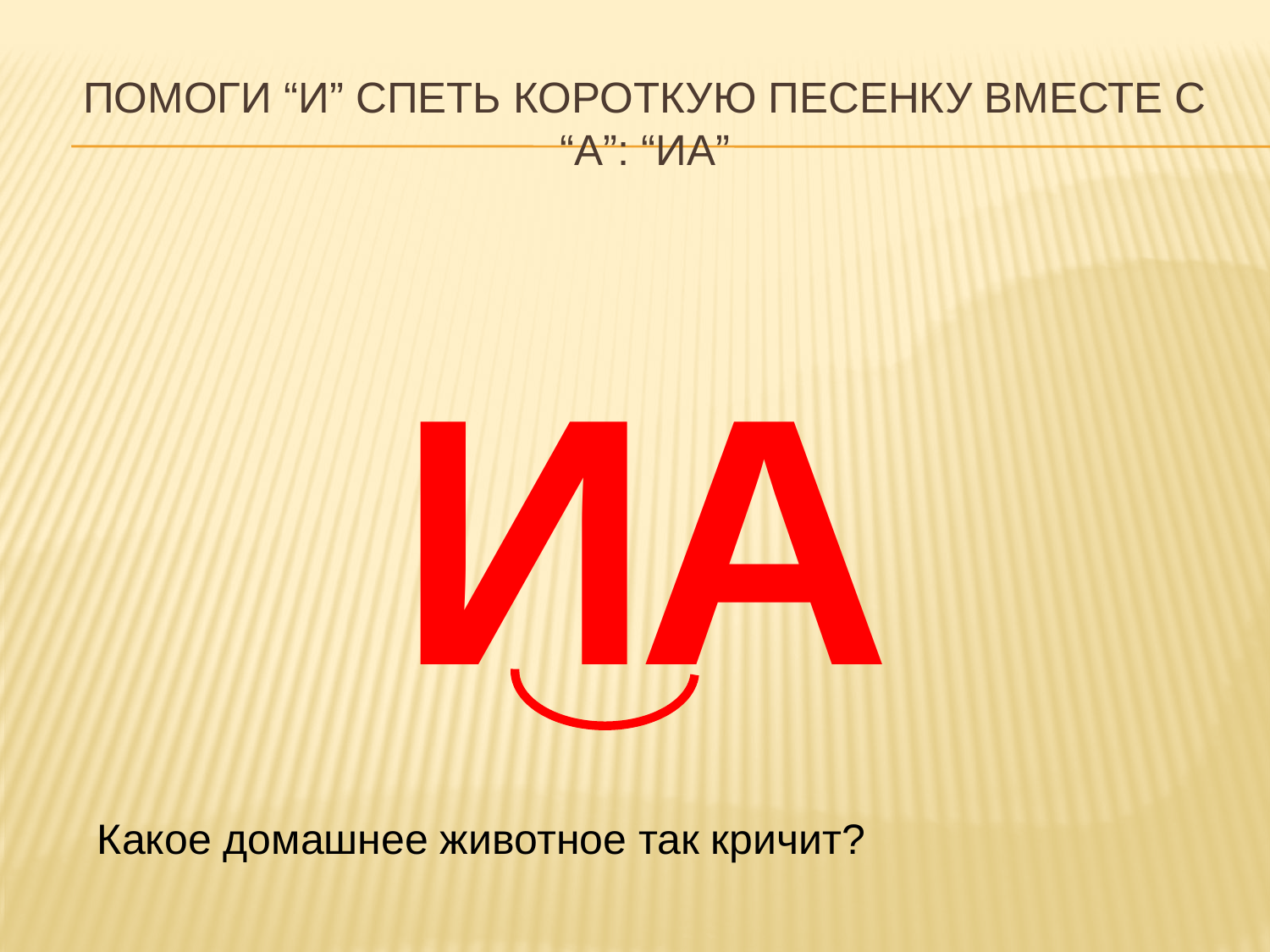

# Помоги “и” спеть короткую песенку вместе с “а”: “иа”
И
А

Какое домашнее животное так кричит?